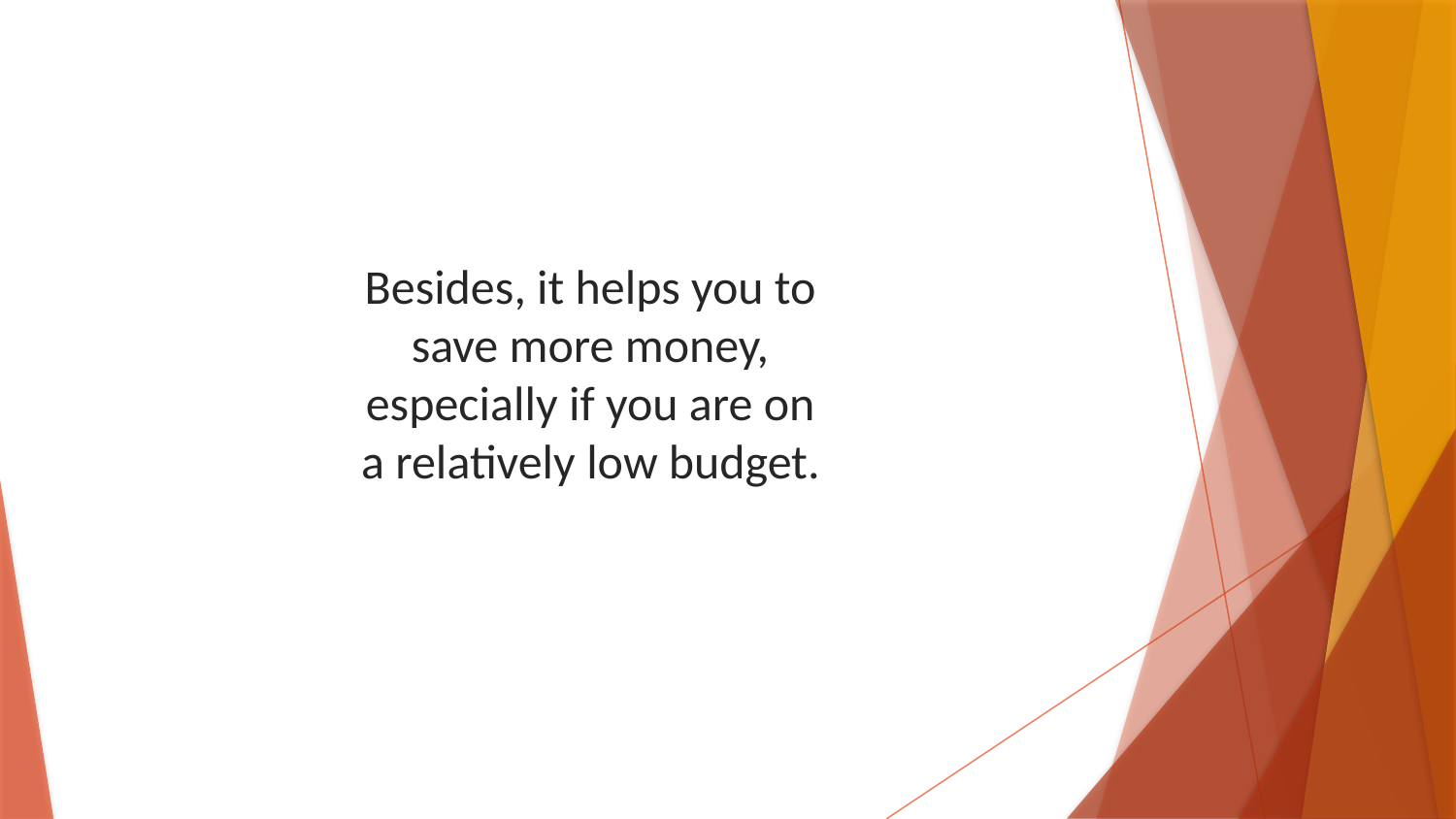

Besides, it helps you to save more money, especially if you are on a relatively low budget.